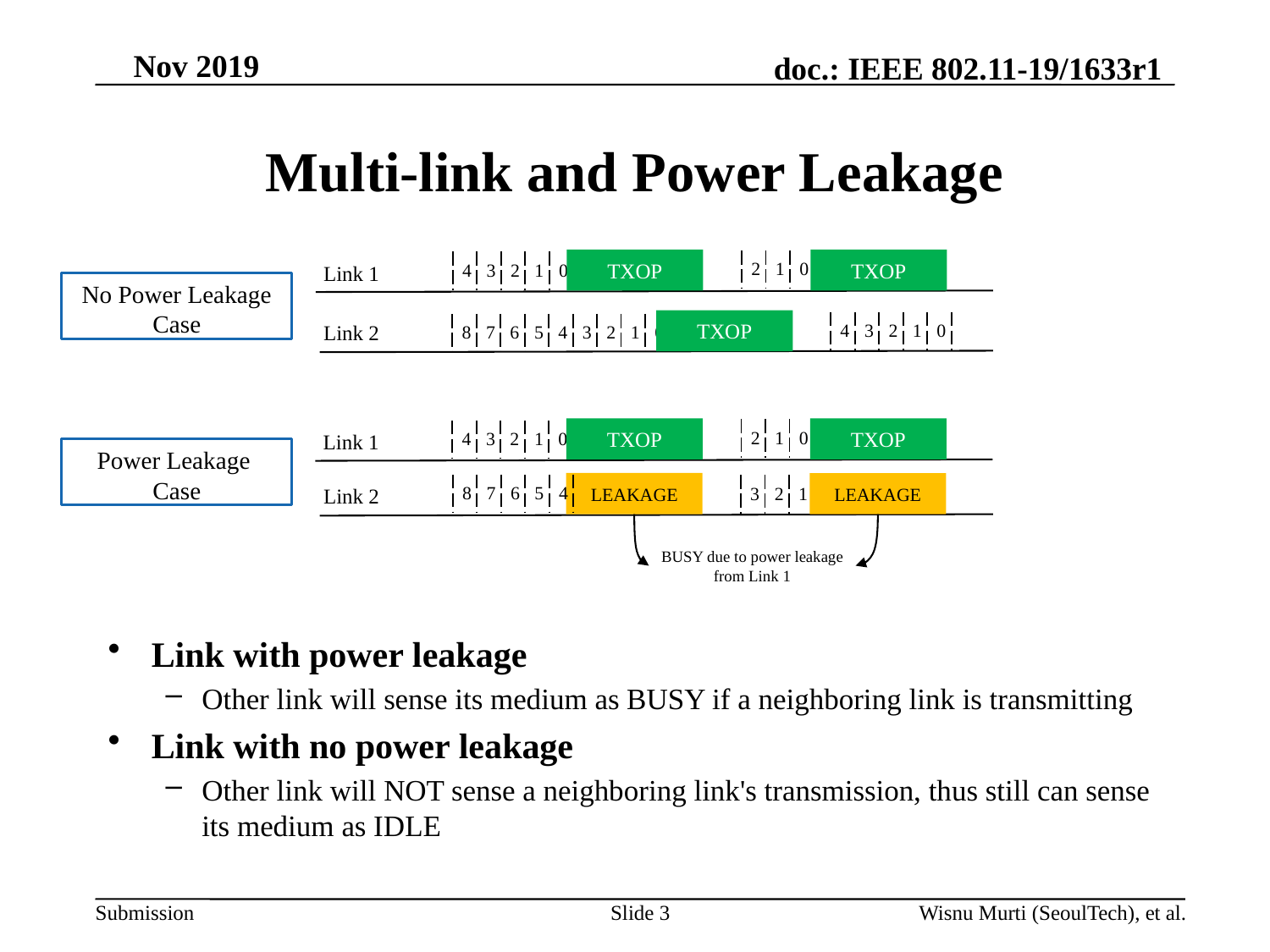

# Multi-link and Power Leakage
TXOP
TXOP
| 2 | 1 | 0 |
| --- | --- | --- |
| 4 | 3 | 2 | 1 | 0 |
| --- | --- | --- | --- | --- |
Link 1
No Power Leakage Case
TXOP
| 4 | 3 | 2 | 1 | 0 |
| --- | --- | --- | --- | --- |
Link 2
| 8 | 7 | 6 | 5 | 4 | 3 | 2 | 1 | 0 |
| --- | --- | --- | --- | --- | --- | --- | --- | --- |
TXOP
TXOP
| 2 | 1 | 0 |
| --- | --- | --- |
| 4 | 3 | 2 | 1 | 0 |
| --- | --- | --- | --- | --- |
Link 1
Power Leakage
Case
LEAKAGE
LEAKAGE
| 8 | 7 | 6 | 5 | 4 |
| --- | --- | --- | --- | --- |
| 3 | 2 | 1 |
| --- | --- | --- |
Link 2
BUSY due to power leakage
from Link 1
Link with power leakage
Other link will sense its medium as BUSY if a neighboring link is transmitting
Link with no power leakage
Other link will NOT sense a neighboring link's transmission, thus still can sense its medium as IDLE
Slide 3
Wisnu Murti (SeoulTech), et al.